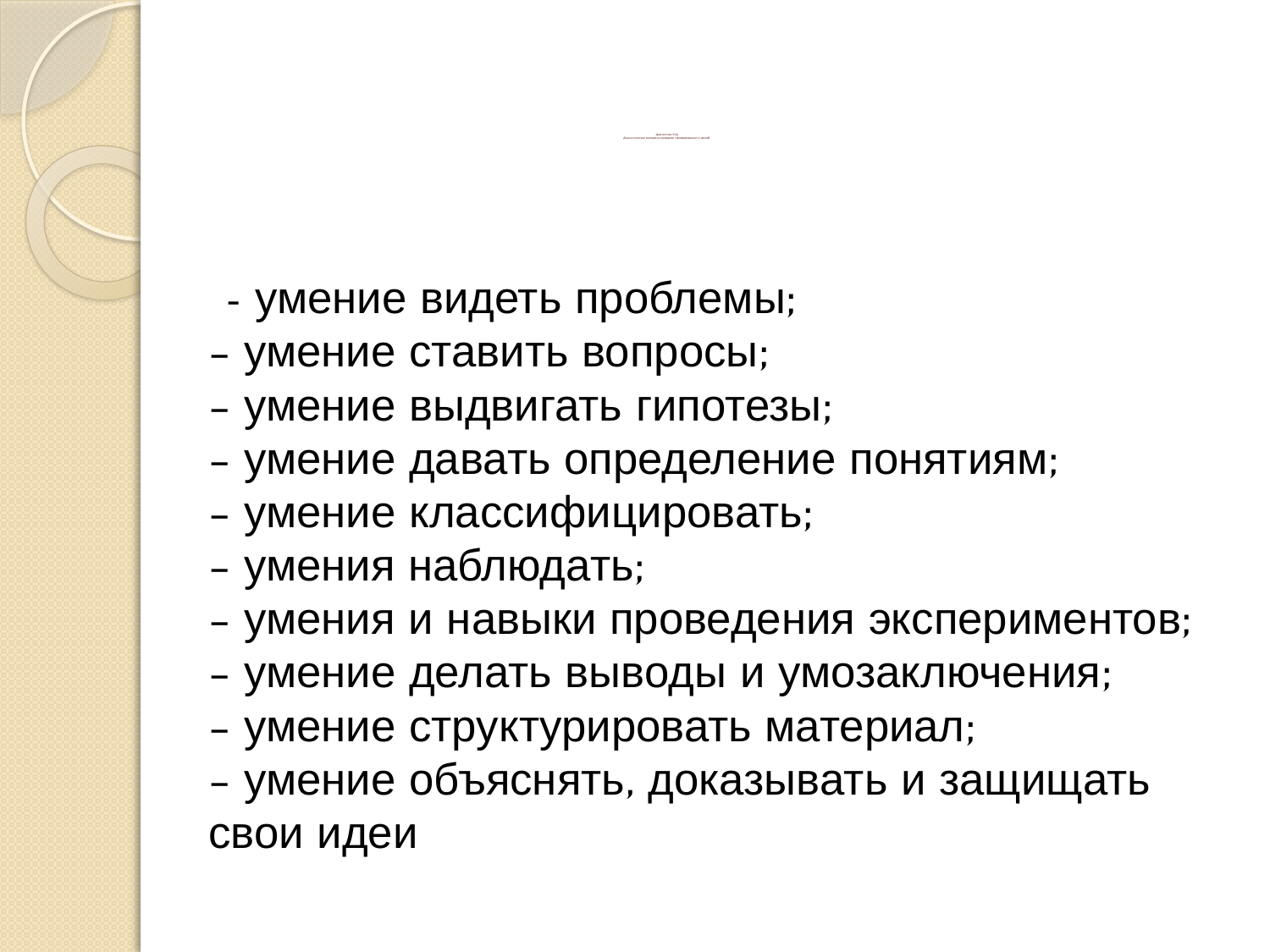

# Диагностика УУД Диагностические материалы проверяют сформированность умений

    - умение видеть проблемы;
– умение ставить вопросы;
– умение выдвигать гипотезы;
– умение давать определение понятиям;
– умение классифицировать;
– умения наблюдать;
– умения и навыки проведения экспериментов;
– умение делать выводы и умозаключения;
– умение структурировать материал;
– умение объяснять, доказывать и защищать свои идеи